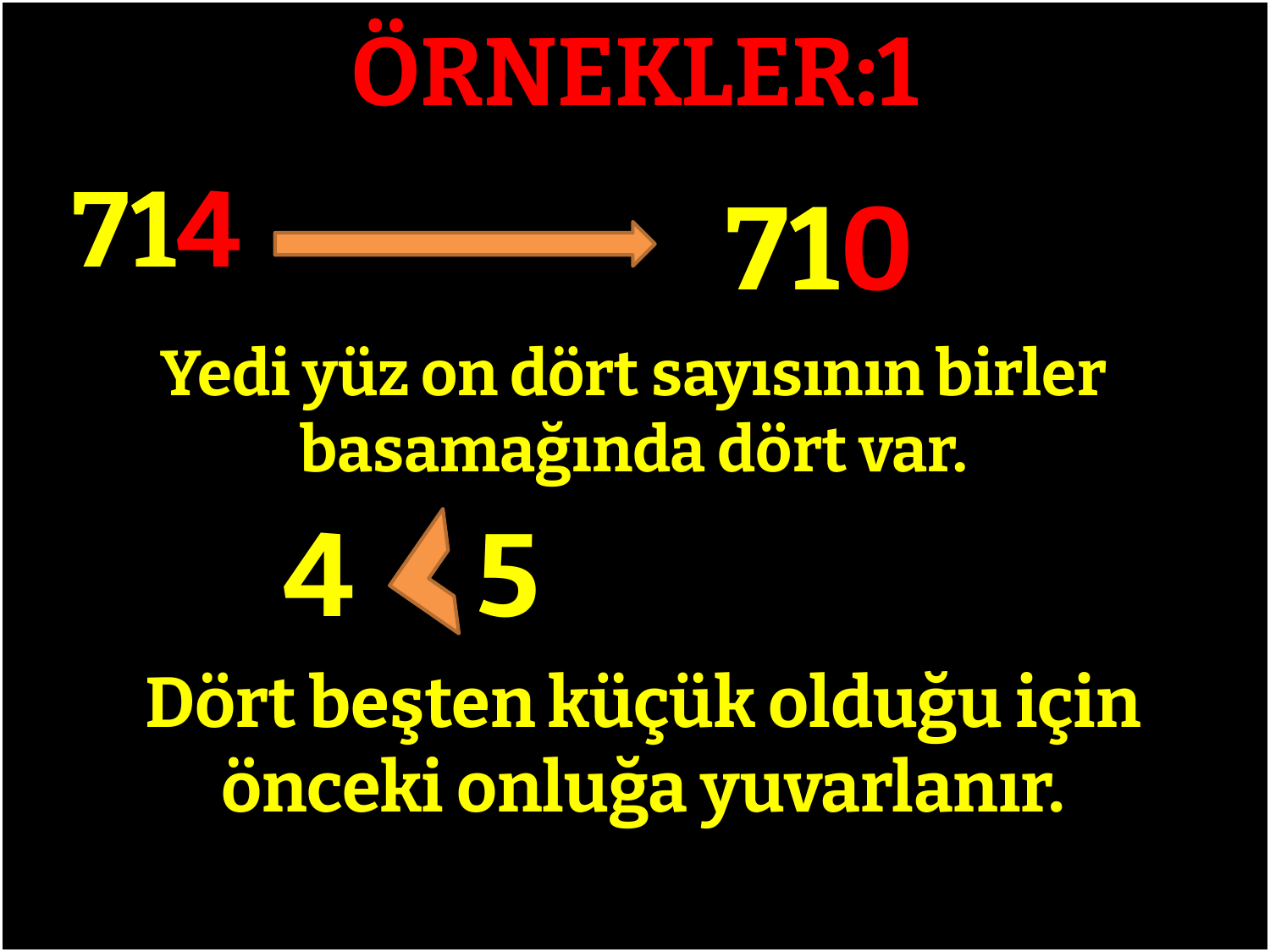

ÖRNEKLER:1
714
710

#
Yedi yüz on dört sayısının birler basamağında dört var.
4
5

Dört beşten küçük olduğu için önceki onluğa yuvarlanır.